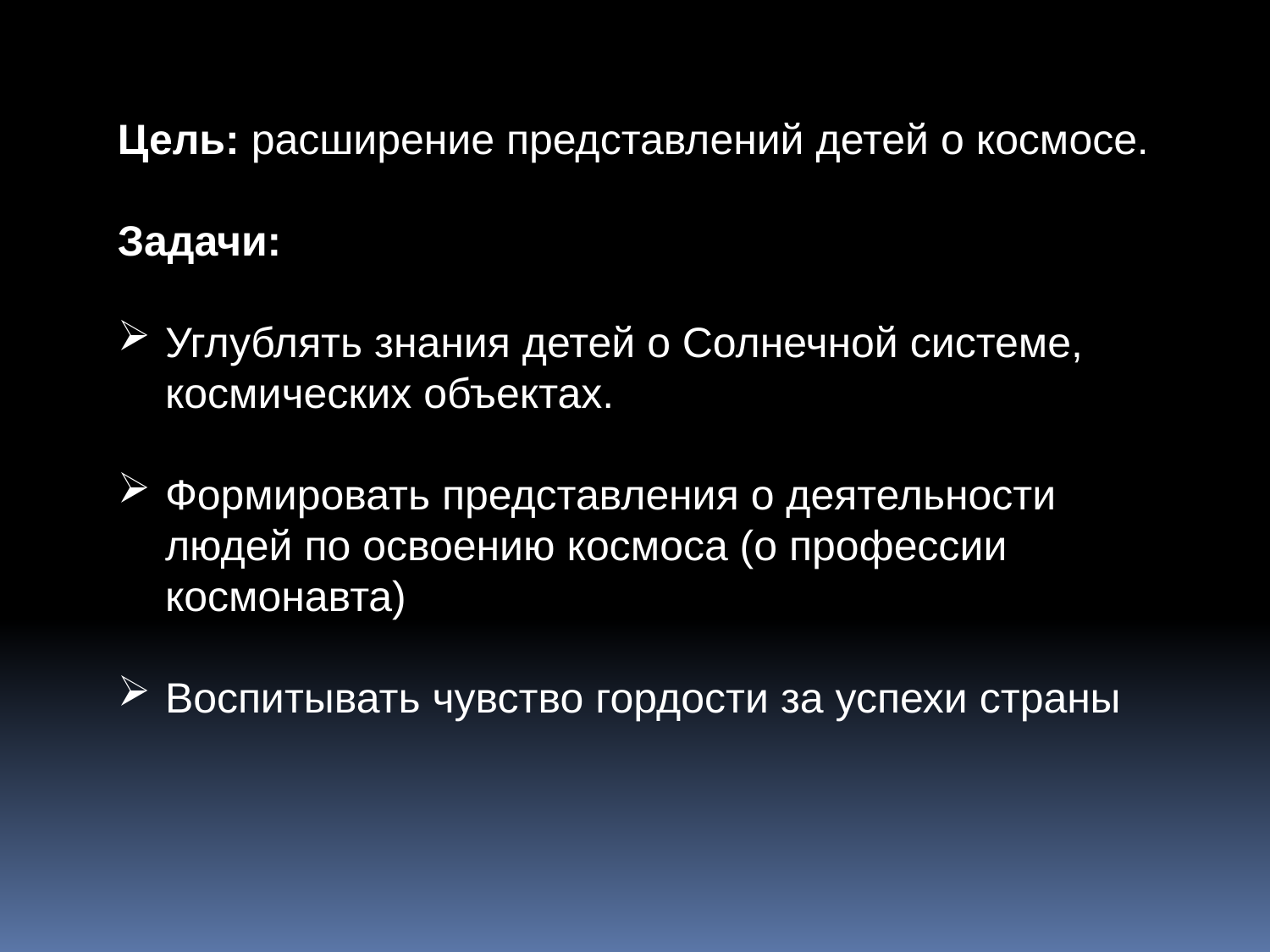

Цель: расширение представлений детей о космосе.
Задачи:

Углублять знания детей о Солнечной системе, космических объектах.
Формировать представления о деятельности людей по освоению космоса (о профессии космонавта)
Воспитывать чувство гордости за успехи страны